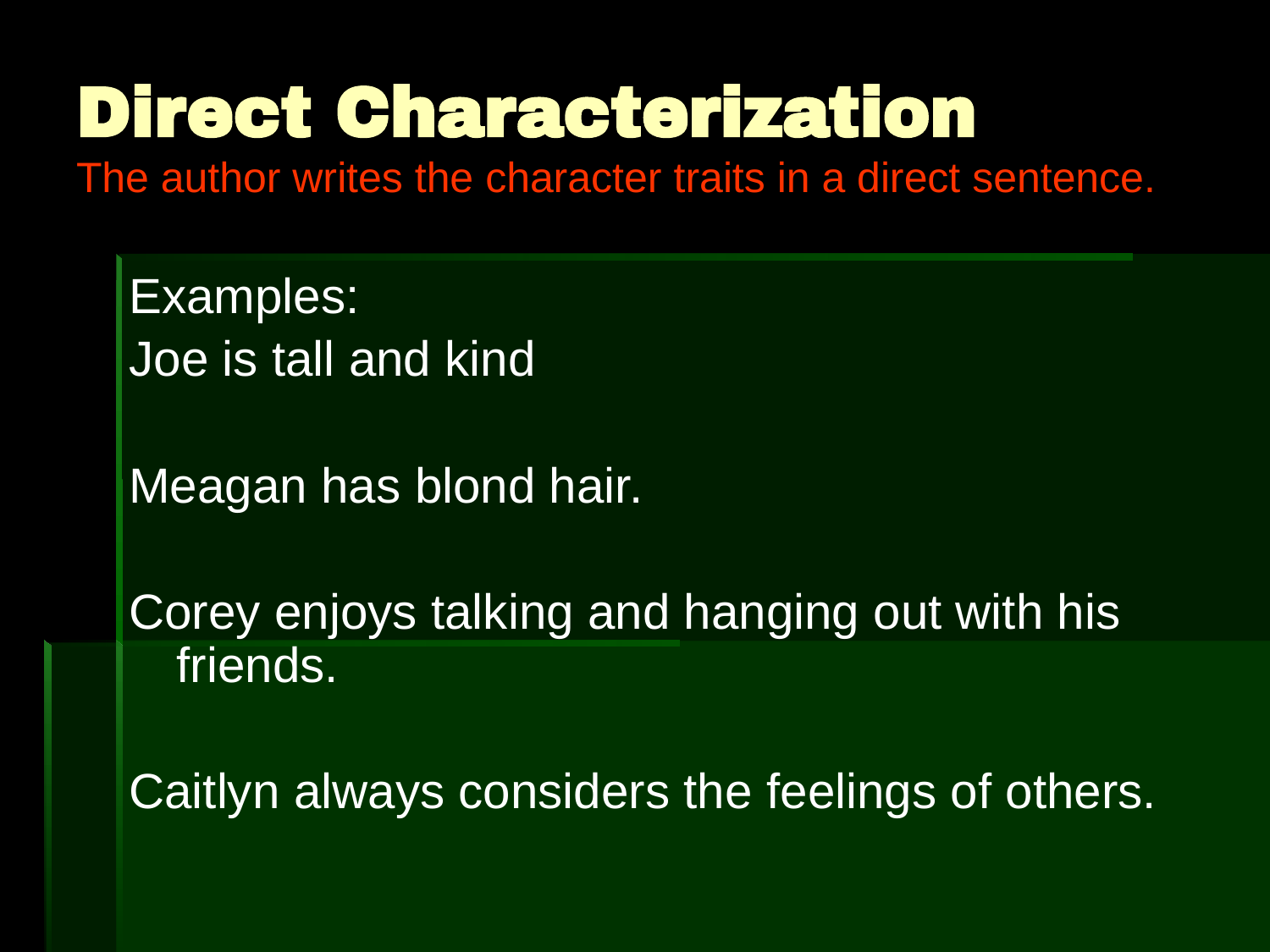

# Direct Characterization The author writes the character traits in a direct sentence.
Examples:
Joe is tall and kind

Meagan has blond hair.

Corey enjoys talking and hanging out with his friends.

Caitlyn always considers the feelings of others.